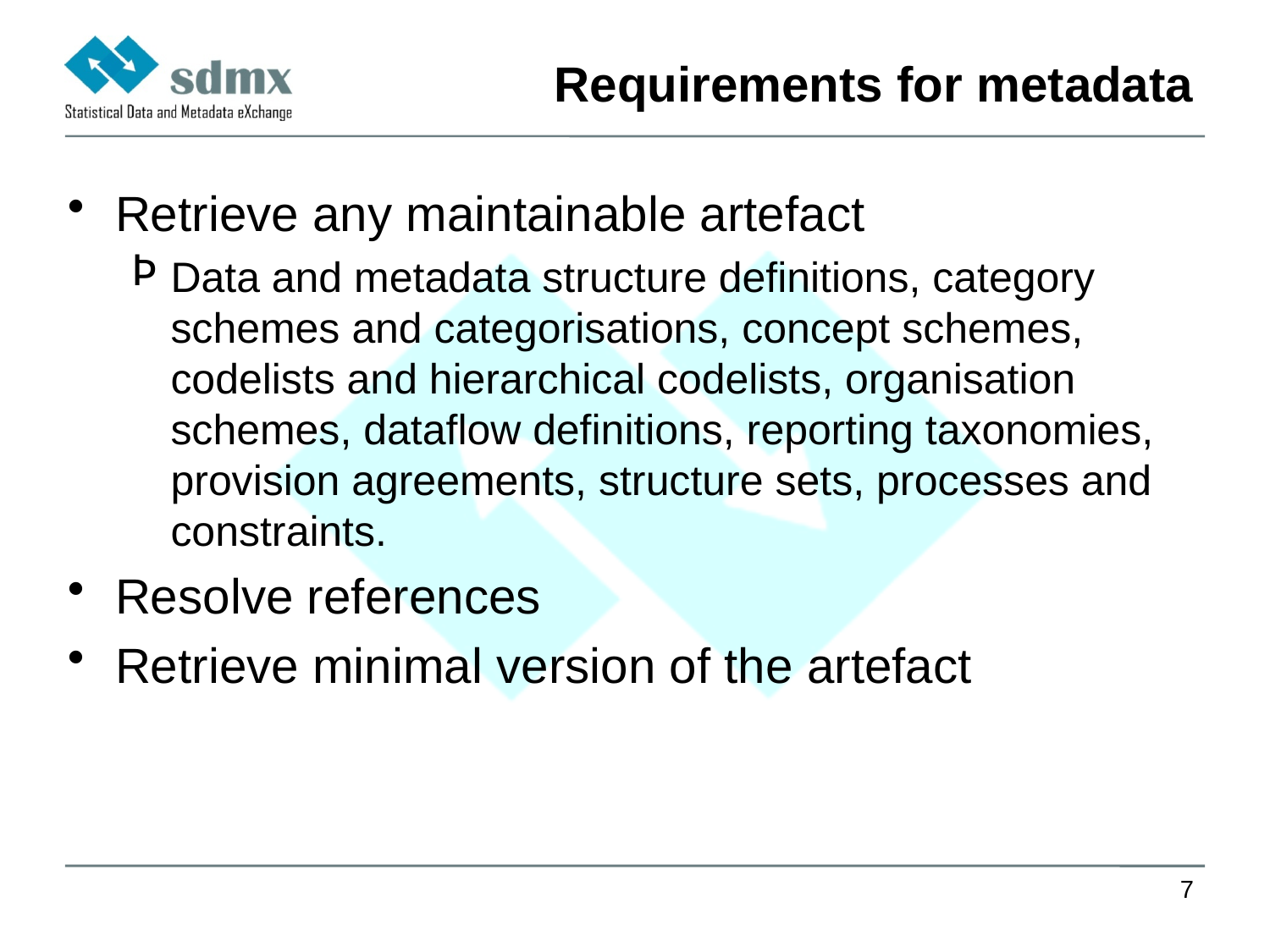

# Requirements for metadata
Retrieve any maintainable artefact
Data and metadata structure definitions, category schemes and categorisations, concept schemes, codelists and hierarchical codelists, organisation schemes, dataflow definitions, reporting taxonomies, provision agreements, structure sets, processes and constraints.
Resolve references
Retrieve minimal version of the artefact

7